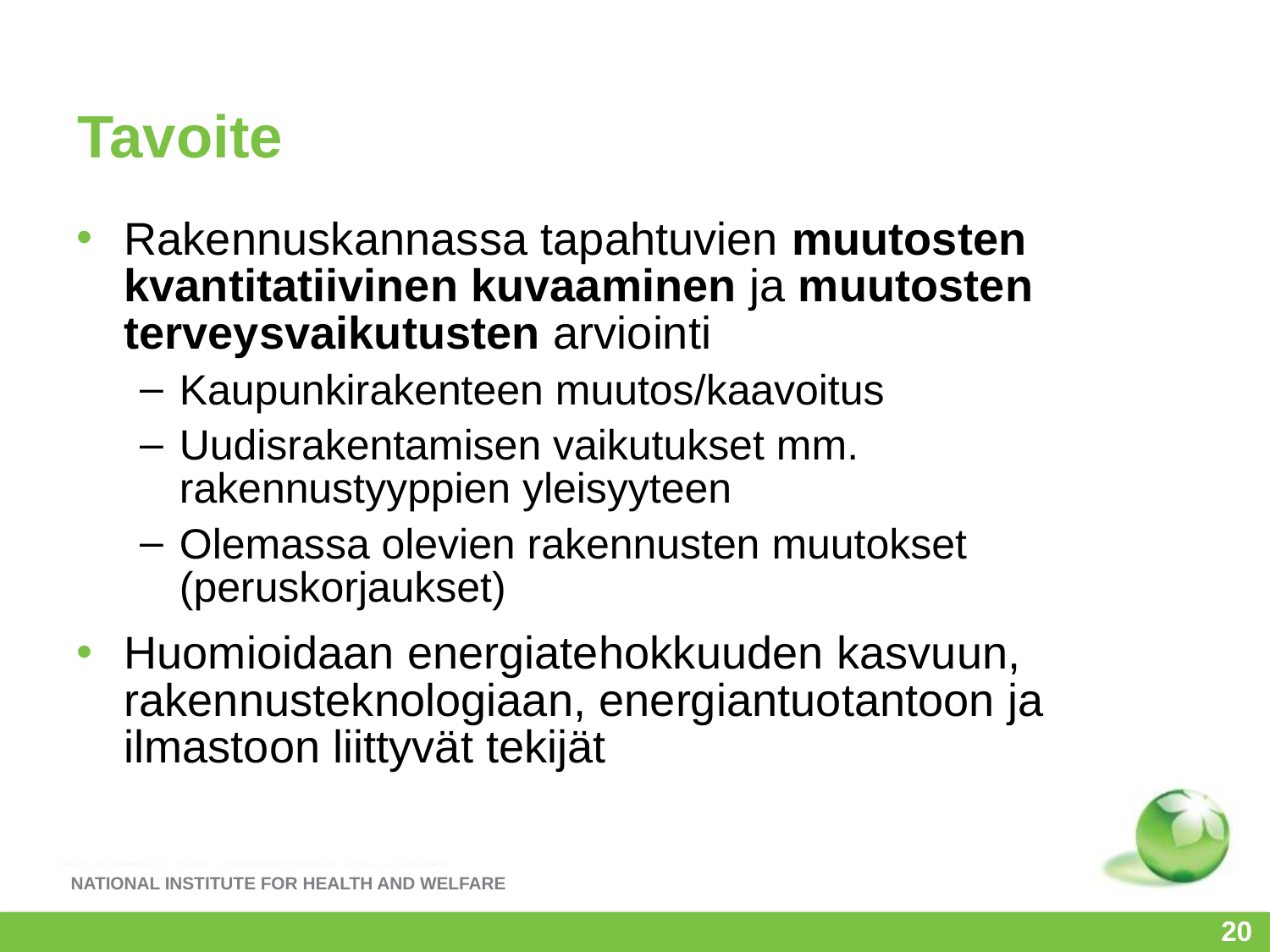

# Tavoite
Rakennuskannassa tapahtuvien muutosten kvantitatiivinen kuvaaminen ja muutosten terveysvaikutusten arviointi
Kaupunkirakenteen muutos/kaavoitus
Uudisrakentamisen vaikutukset mm. rakennustyyppien yleisyyteen
Olemassa olevien rakennusten muutokset (peruskorjaukset)
Huomioidaan energiatehokkuuden kasvuun, rakennusteknologiaan, energiantuotantoon ja ilmastoon liittyvät tekijät
20